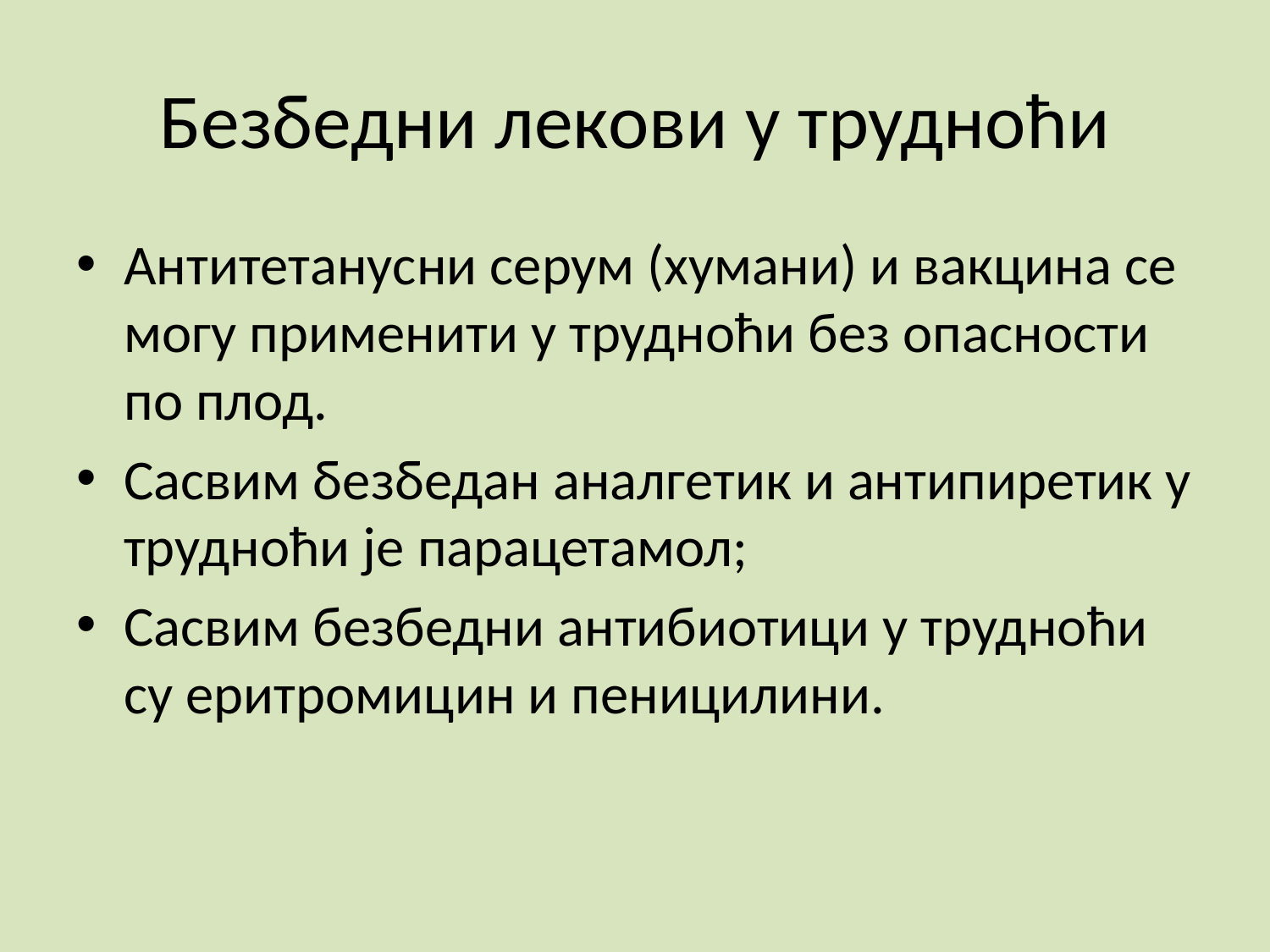

# Безбедни лекови у трудноћи
Антитетанусни серум (хумани) и вакцина се могу применити у трудноћи без опасности по плод.
Сасвим безбедан аналгетик и антипиретик у трудноћи је парацетамол;
Сасвим безбедни антибиотици у трудноћи су еритромицин и пеницилини.